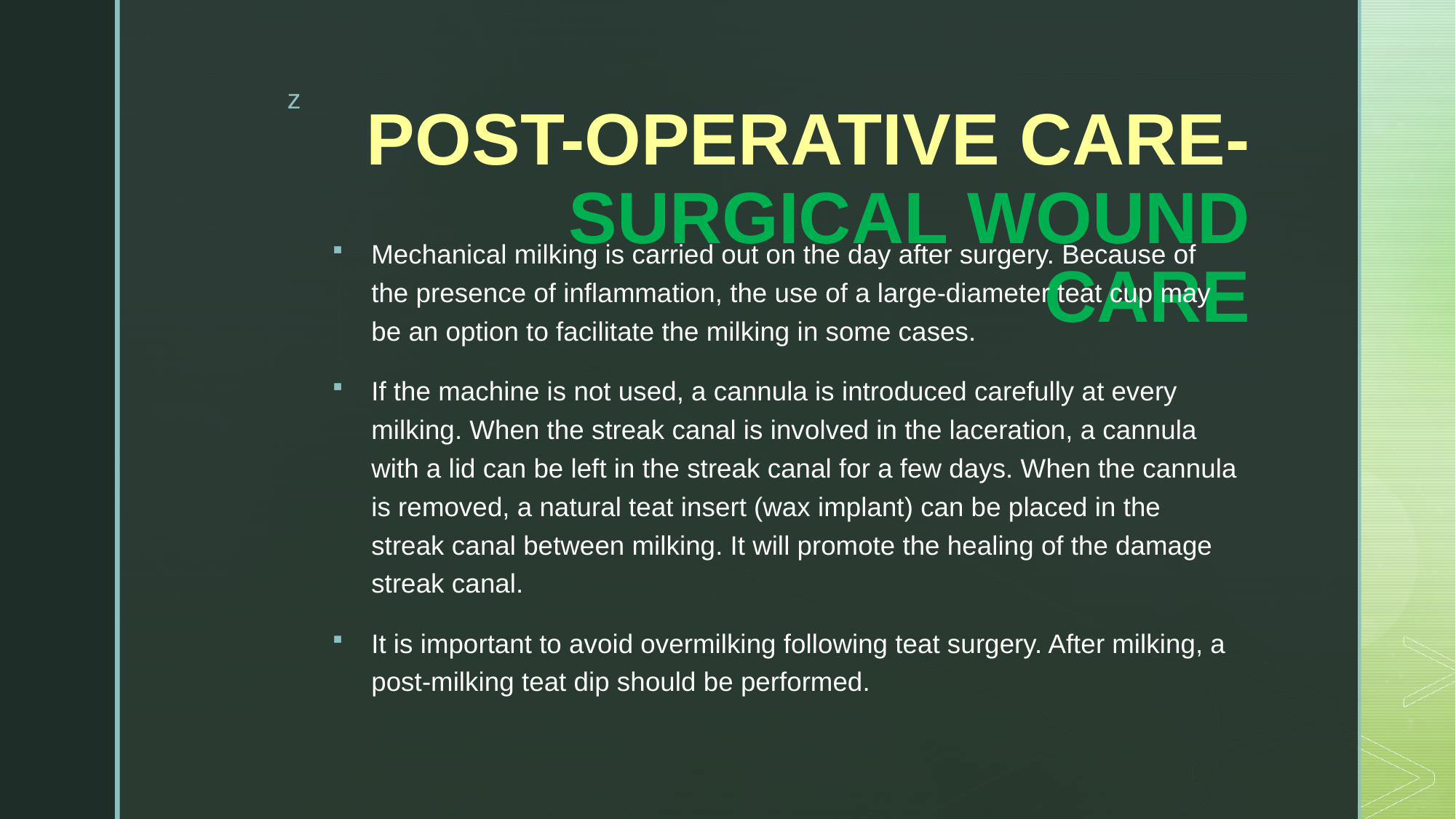

# POST-OPERATIVE CARE- SURGICAL WOUND CARE
Mechanical milking is carried out on the day after surgery. Because of the presence of inflammation, the use of a large-diameter teat cup may be an option to facilitate the milking in some cases.
If the machine is not used, a cannula is introduced carefully at every milking. When the streak canal is involved in the laceration, a cannula with a lid can be left in the streak canal for a few days. When the cannula is removed, a natural teat insert (wax implant) can be placed in the streak canal between milking. It will promote the healing of the damage streak canal.
It is important to avoid overmilking following teat surgery. After milking, a post-milking teat dip should be performed.